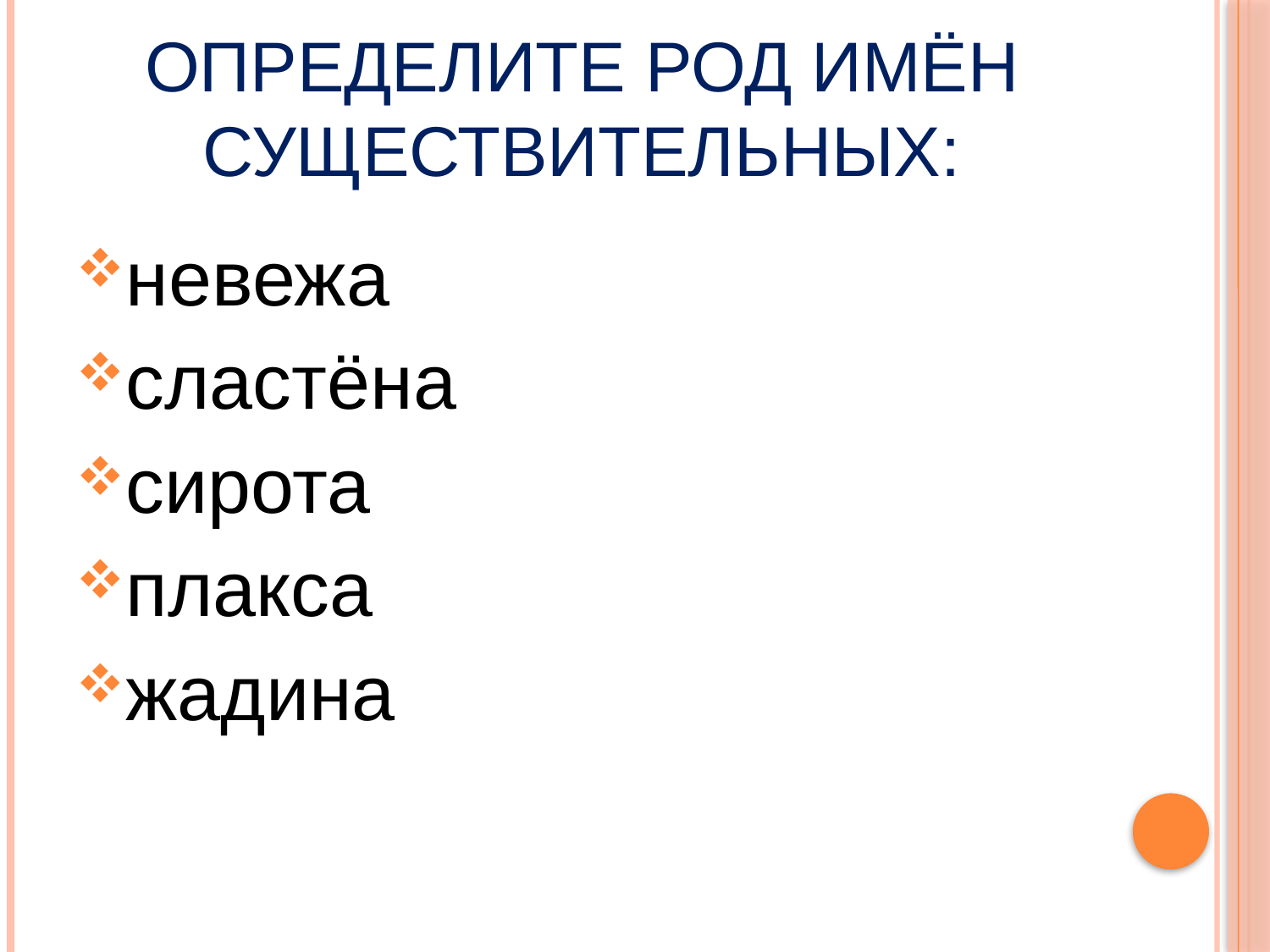

# Определите род имён существительных:
невежа
сластёна
сирота
плакса
жадина